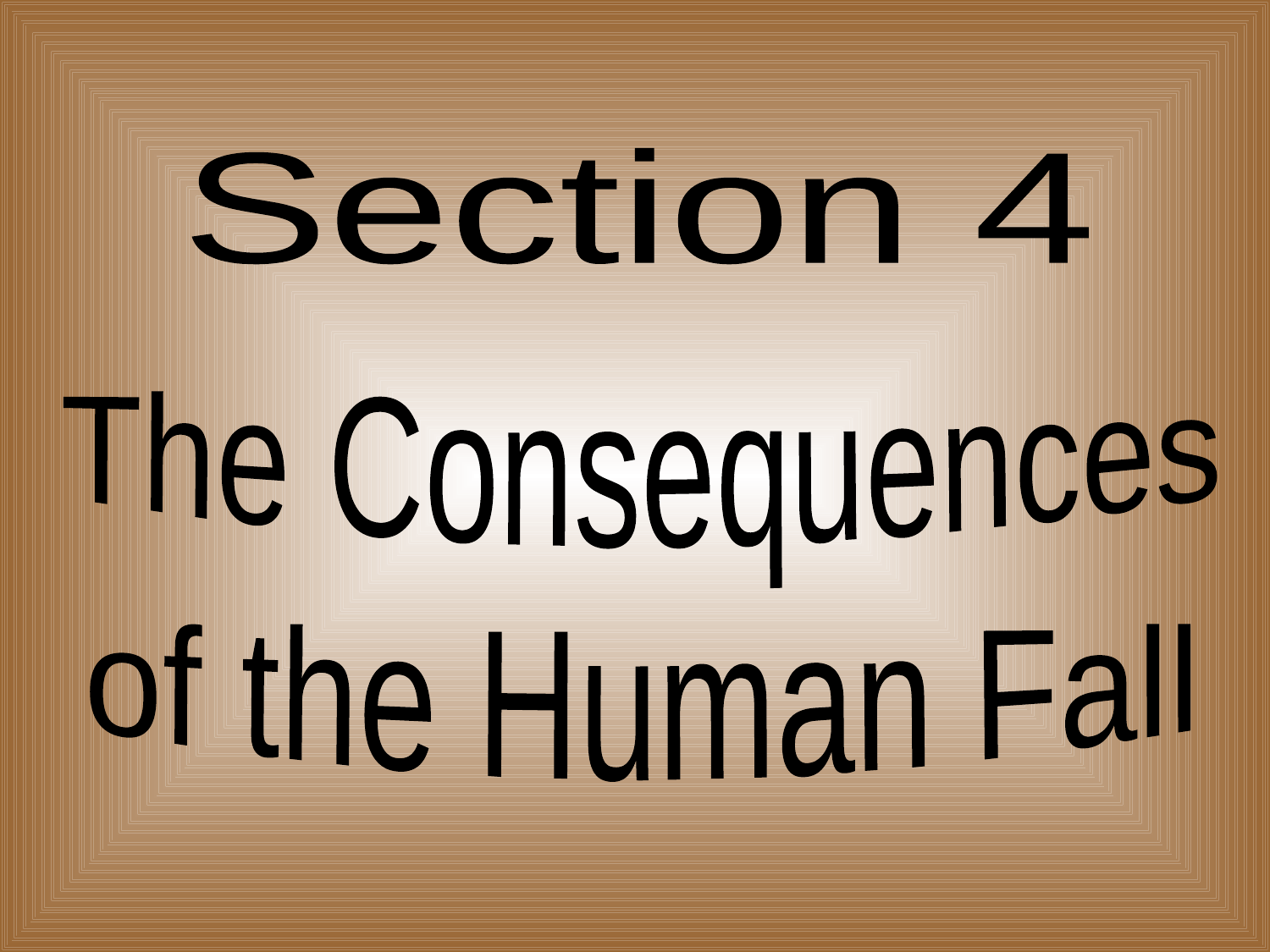

Section 4
The Consequences
of the Human Fall